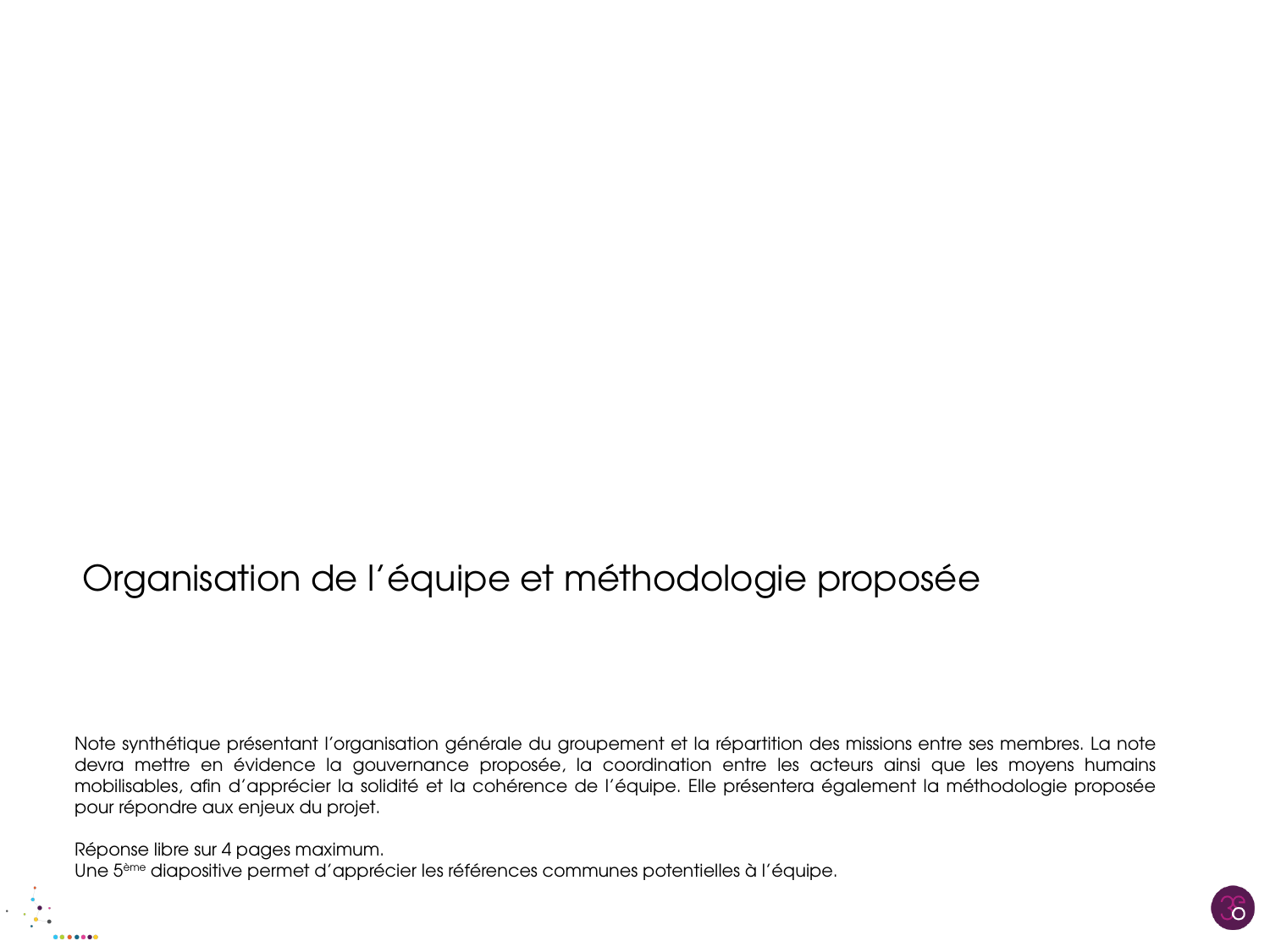

Organisation de l’équipe et méthodologie proposée
Note synthétique présentant l’organisation générale du groupement et la répartition des missions entre ses membres. La note devra mettre en évidence la gouvernance proposée, la coordination entre les acteurs ainsi que les moyens humains mobilisables, afin d’apprécier la solidité et la cohérence de l’équipe. Elle présentera également la méthodologie proposée pour répondre aux enjeux du projet.

Réponse libre sur 4 pages maximum.
Une 5ème diapositive permet d’apprécier les références communes potentielles à l’équipe.